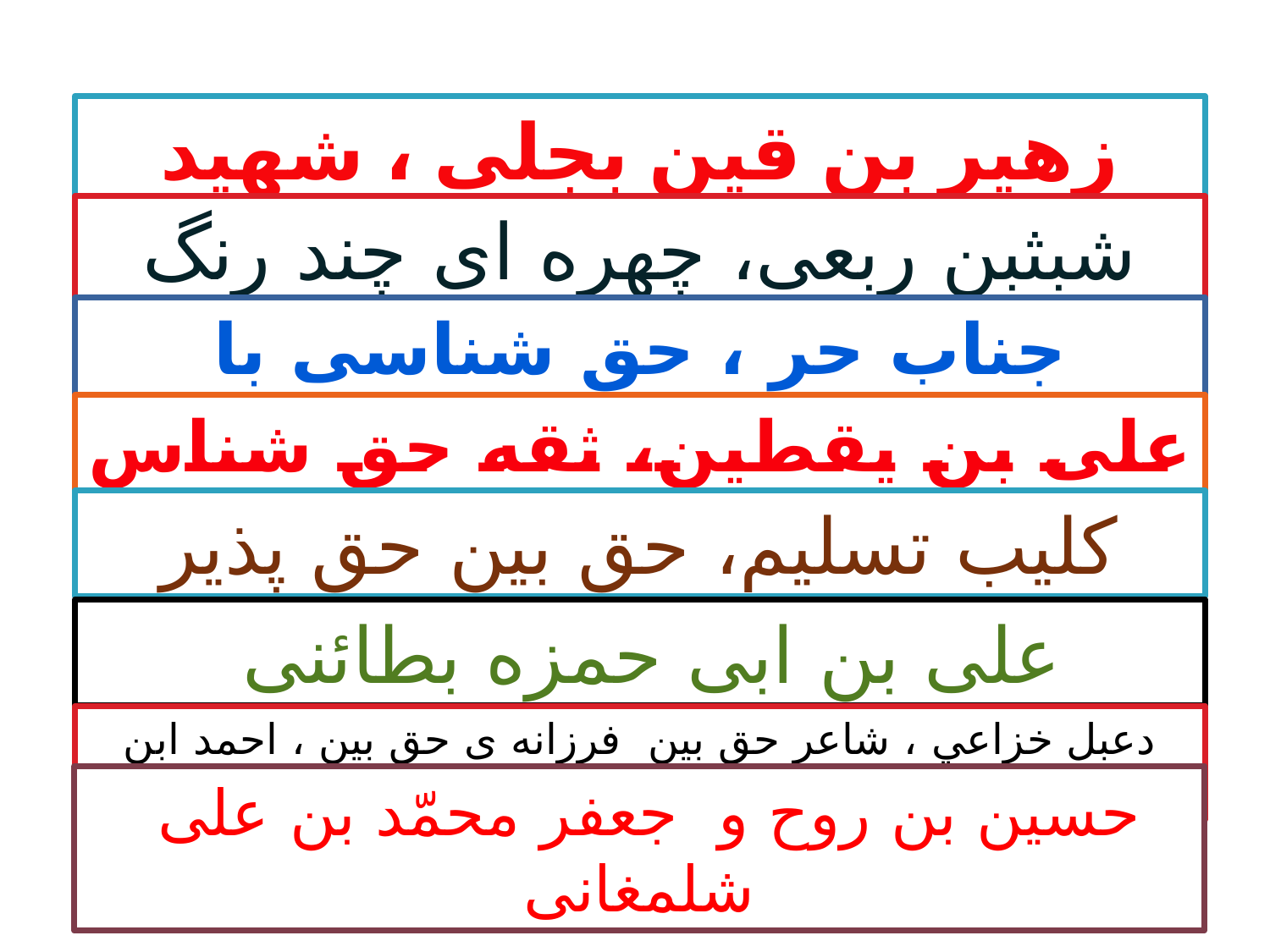

زهیر بن قین بجلی ، شهید والا مقام
شبث‏بن ربعى، چهره ای چند رنگ
جناب حر ، حق شناسی با زیباترین توبه تاریخ
على بن يقطين، ثقه حق شناس
کلیب تسلیم، حق بین حق پذیر
 علی بن ابی حمزه بطائنی
دعبل خزاعي ، شاعر حق بین  فرزانه ی حق بین ، احمد ابن اسحاق
 حسین بن روح و  جعفر محمّد بن علی شلمغانی